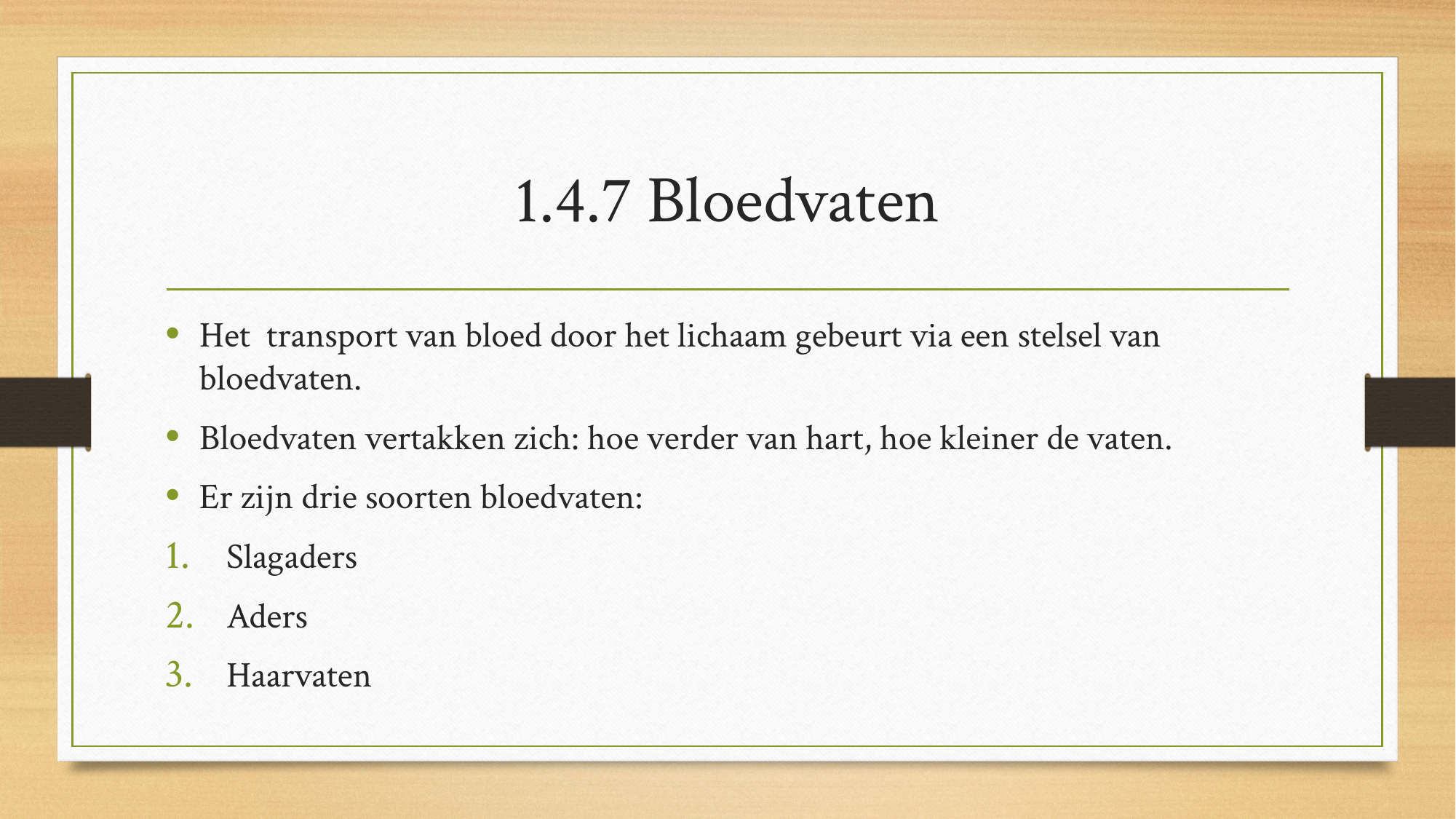

# 1.4.7 Bloedvaten
Het  transport van bloed door het lichaam gebeurt via een stelsel van bloedvaten.
Bloedvaten vertakken zich: hoe verder van hart, hoe kleiner de vaten.
Er zijn drie soorten bloedvaten:
Slagaders
Aders
Haarvaten